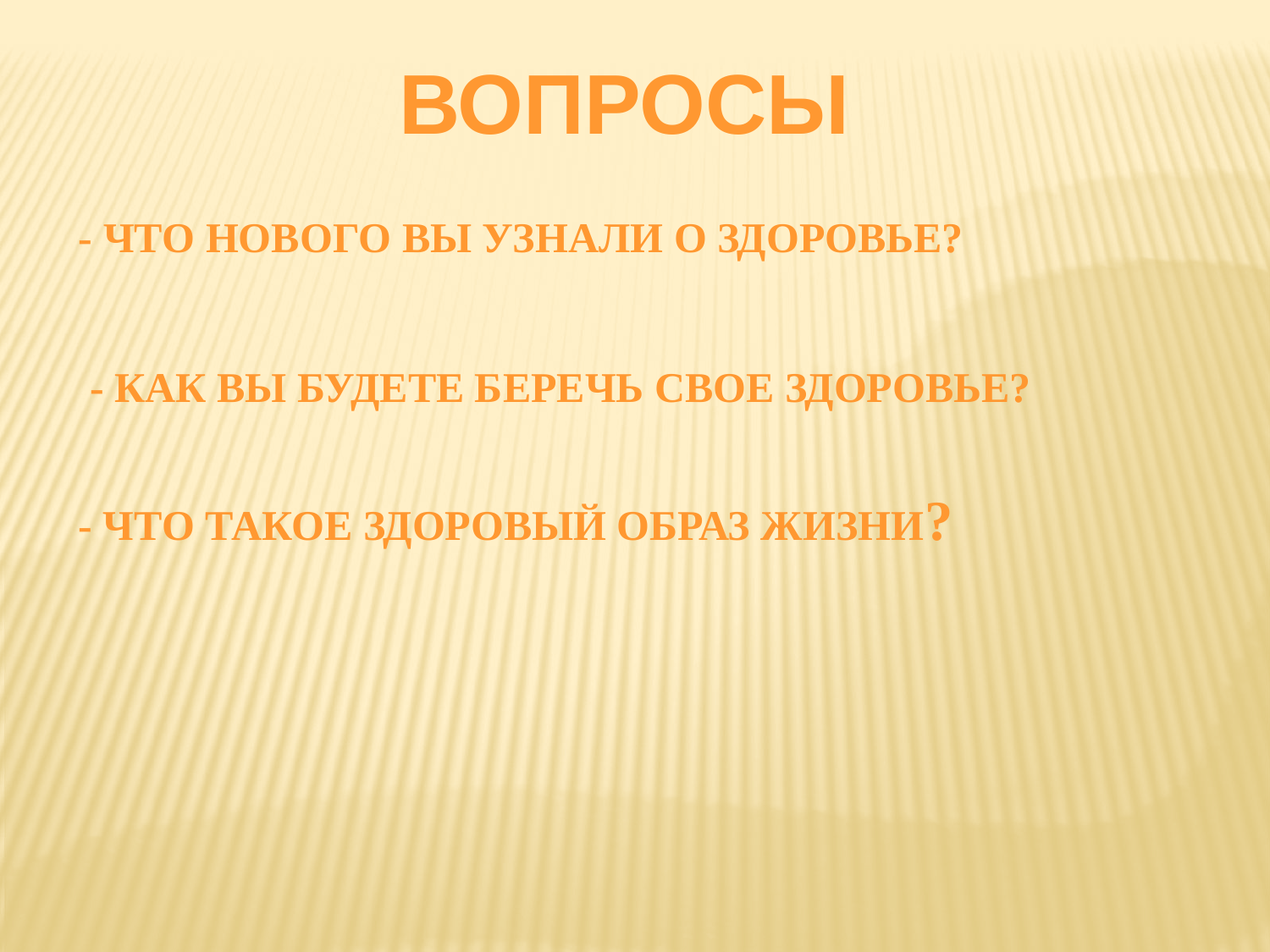

Вопросы
- Что нового вы узнали о здоровье?
- Как вы будете беречь свое здоровье?

- Что такое Здоровый образ жизни?